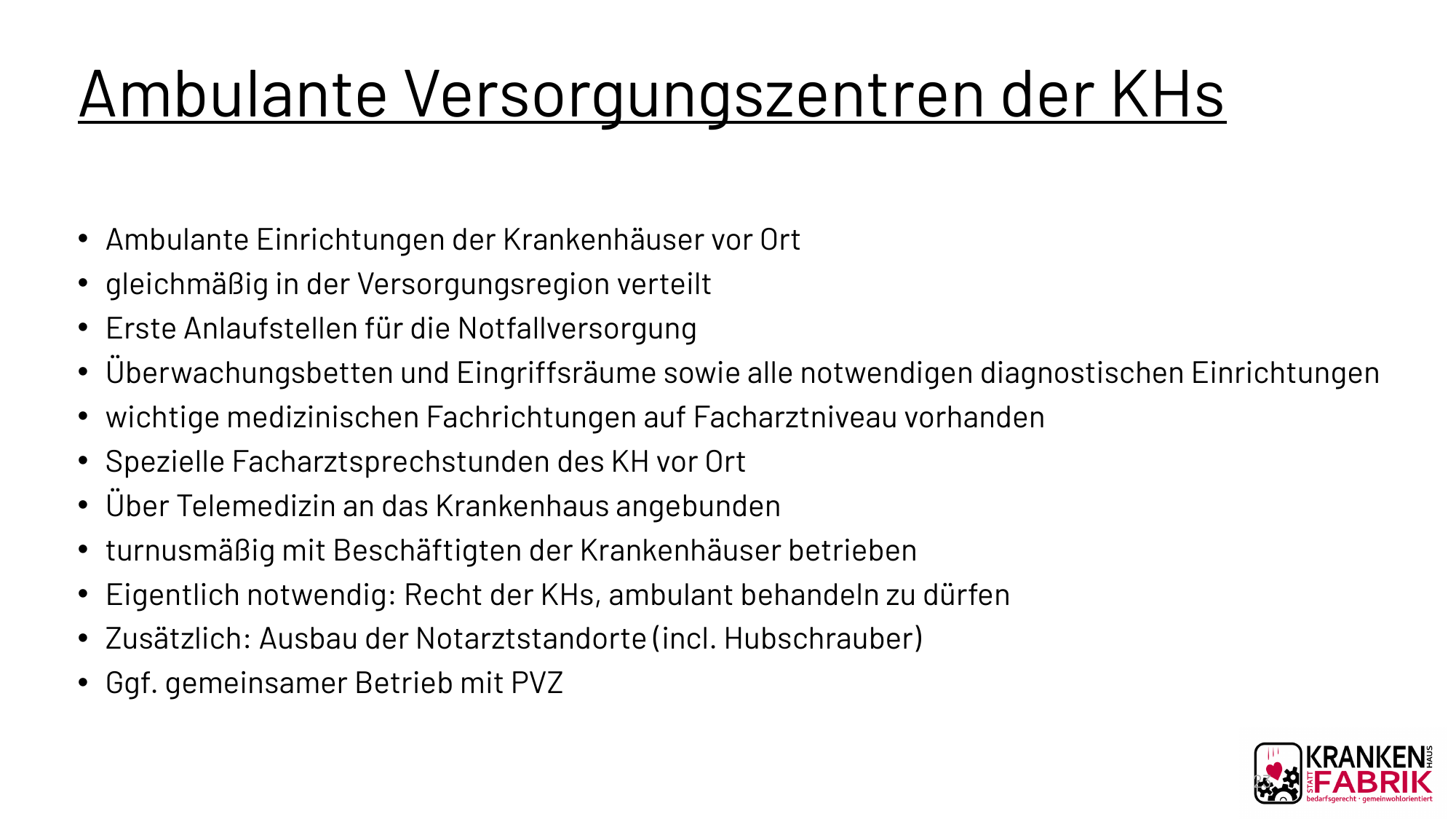

# Ambulante Versorgungszentren der KHs
Ambulante Einrichtungen der Krankenhäuser vor Ort
gleichmäßig in der Versorgungsregion verteilt
Erste Anlaufstellen für die Notfallversorgung
Überwachungsbetten und Eingriffsräume sowie alle notwendigen diagnostischen Einrichtungen
wichtige medizinischen Fachrichtungen auf Facharztniveau vorhanden
Spezielle Facharztsprechstunden des KH vor Ort
Über Telemedizin an das Krankenhaus angebunden
turnusmäßig mit Beschäftigten der Krankenhäuser betrieben
Eigentlich notwendig: Recht der KHs, ambulant behandeln zu dürfen
Zusätzlich: Ausbau der Notarztstandorte (incl. Hubschrauber)
Ggf. gemeinsamer Betrieb mit PVZ

23